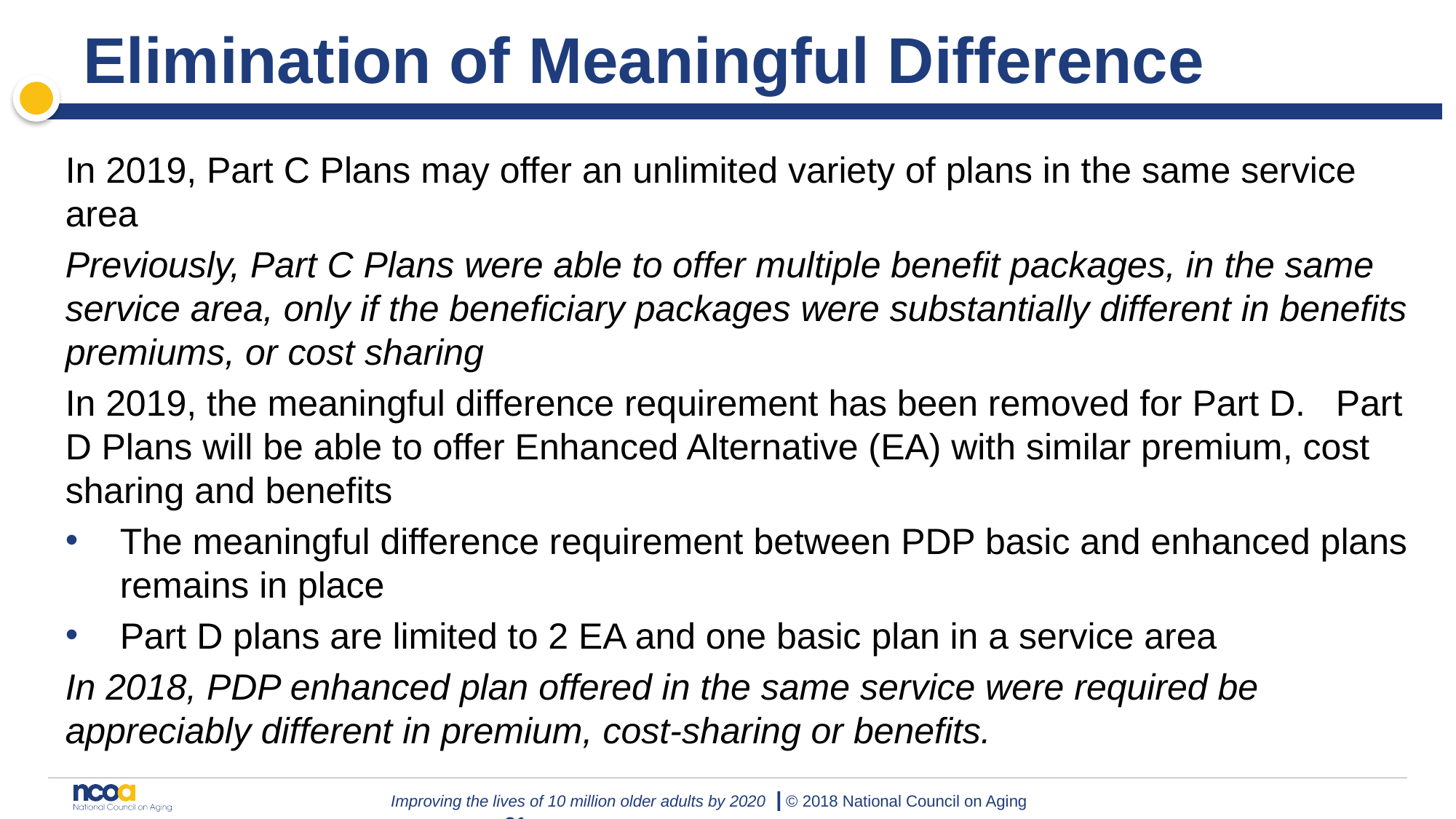

# Elimination of Meaningful Difference
In 2019, Part C Plans may offer an unlimited variety of plans in the same service area
Previously, Part C Plans were able to offer multiple benefit packages, in the same service area, only if the beneficiary packages were substantially different in benefits  premiums, or cost sharing
In 2019, the meaningful difference requirement has been removed for Part D.   Part D Plans will be able to offer Enhanced Alternative (EA) with similar premium, cost sharing and benefits
The meaningful difference requirement between PDP basic and enhanced plans remains in place
Part D plans are limited to 2 EA and one basic plan in a service area
In 2018, PDP enhanced plan offered in the same service were required be appreciably different in premium, cost-sharing or benefits.